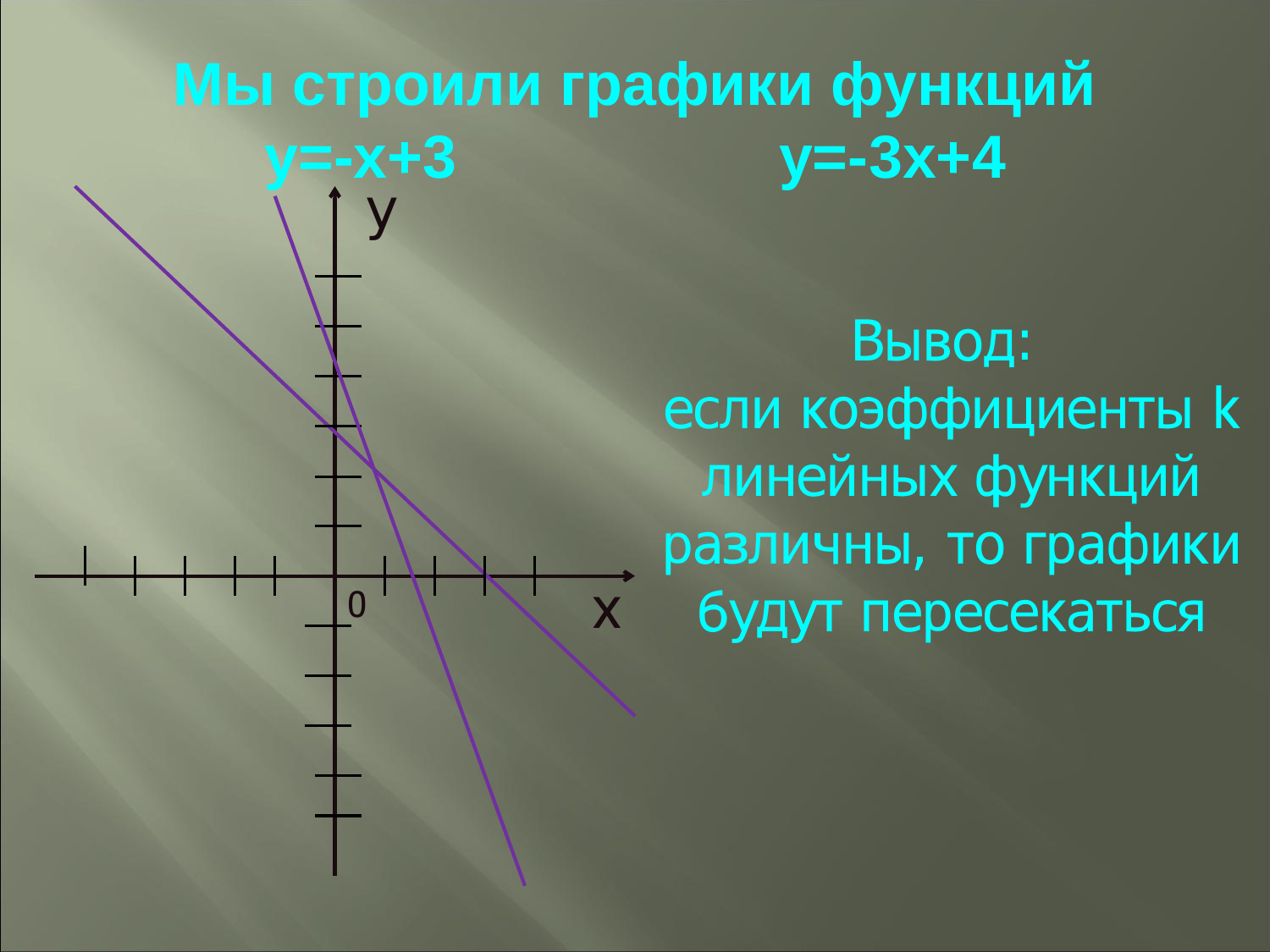

# Мы строили графики функций y=-x+3                   y=-3x+4
у
Вывод:
если коэффициенты k линейных функций различны, то графики будут пересекаться
х
0